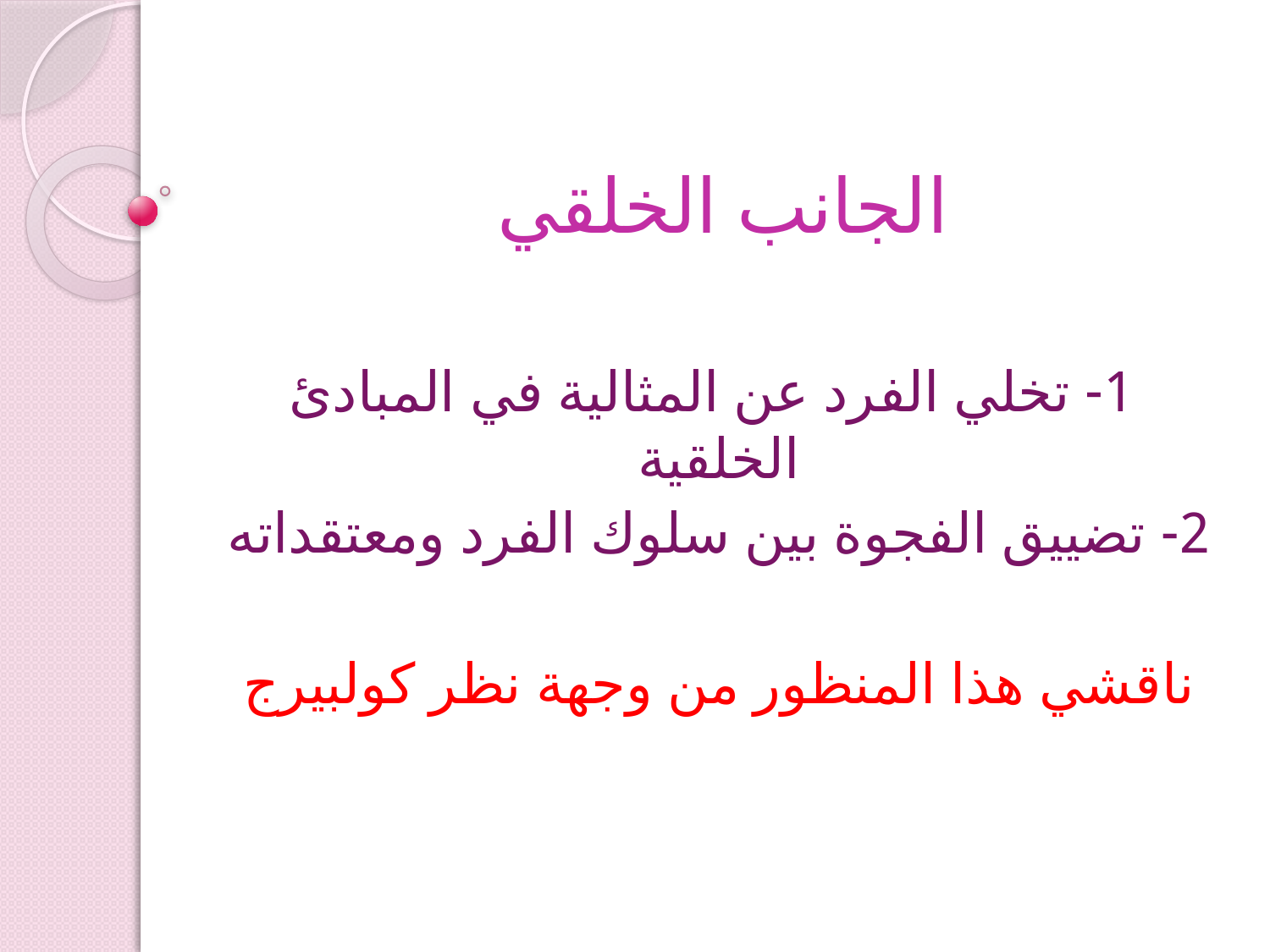

# الجانب الخلقي
1- تخلي الفرد عن المثالية في المبادئ الخلقية
2- تضييق الفجوة بين سلوك الفرد ومعتقداته

ناقشي هذا المنظور من وجهة نظر كولبيرج